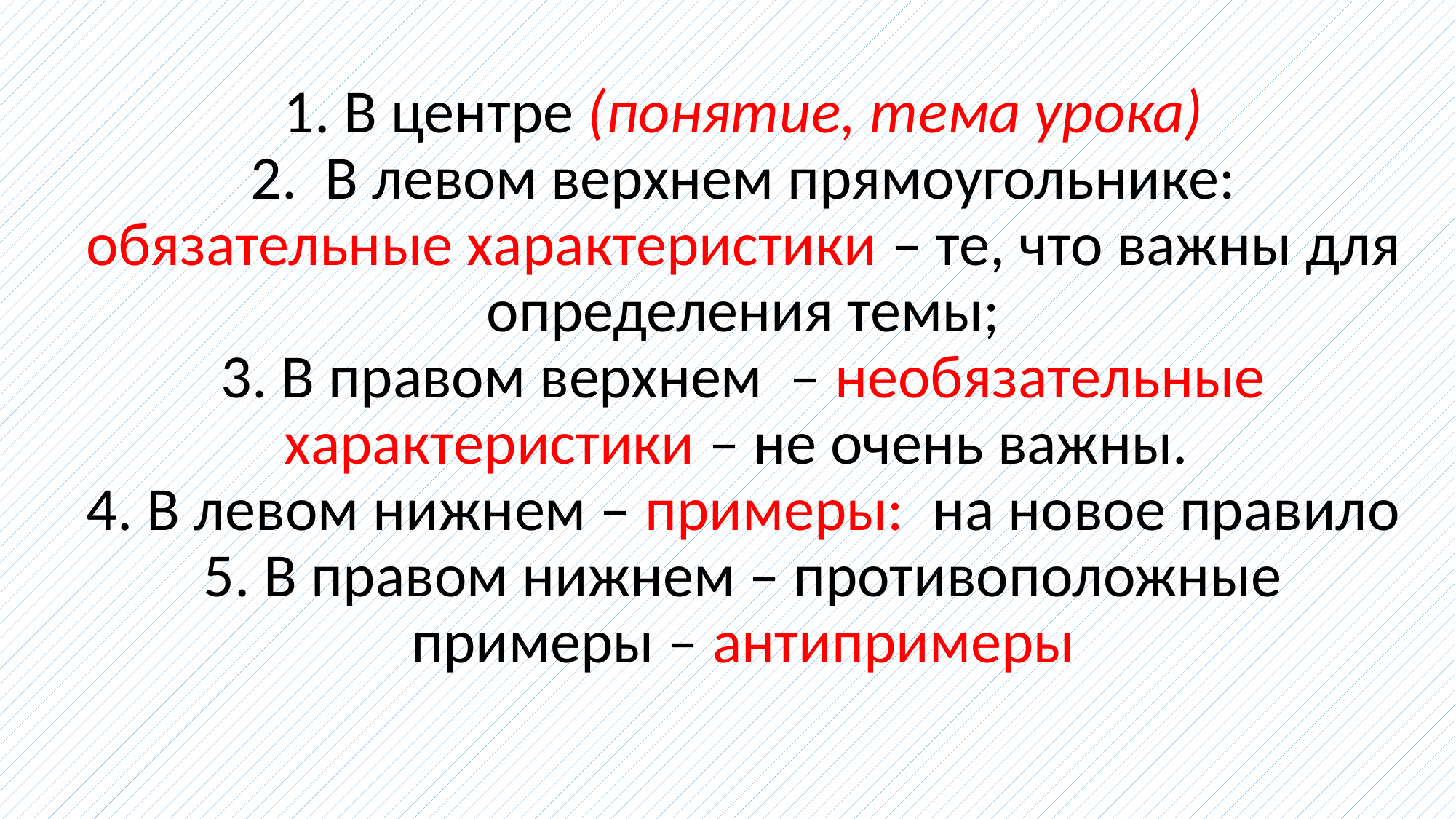

# 1. В центре (понятие, тема урока) 2.  В левом верхнем прямоугольнике: обязательные характеристики – те, что важны для определения темы; 3. В правом верхнем  – необязательные характеристики – не очень важны. 4. В левом нижнем – примеры:  на новое правило 5. В правом нижнем – противоположные примеры – антипримеры